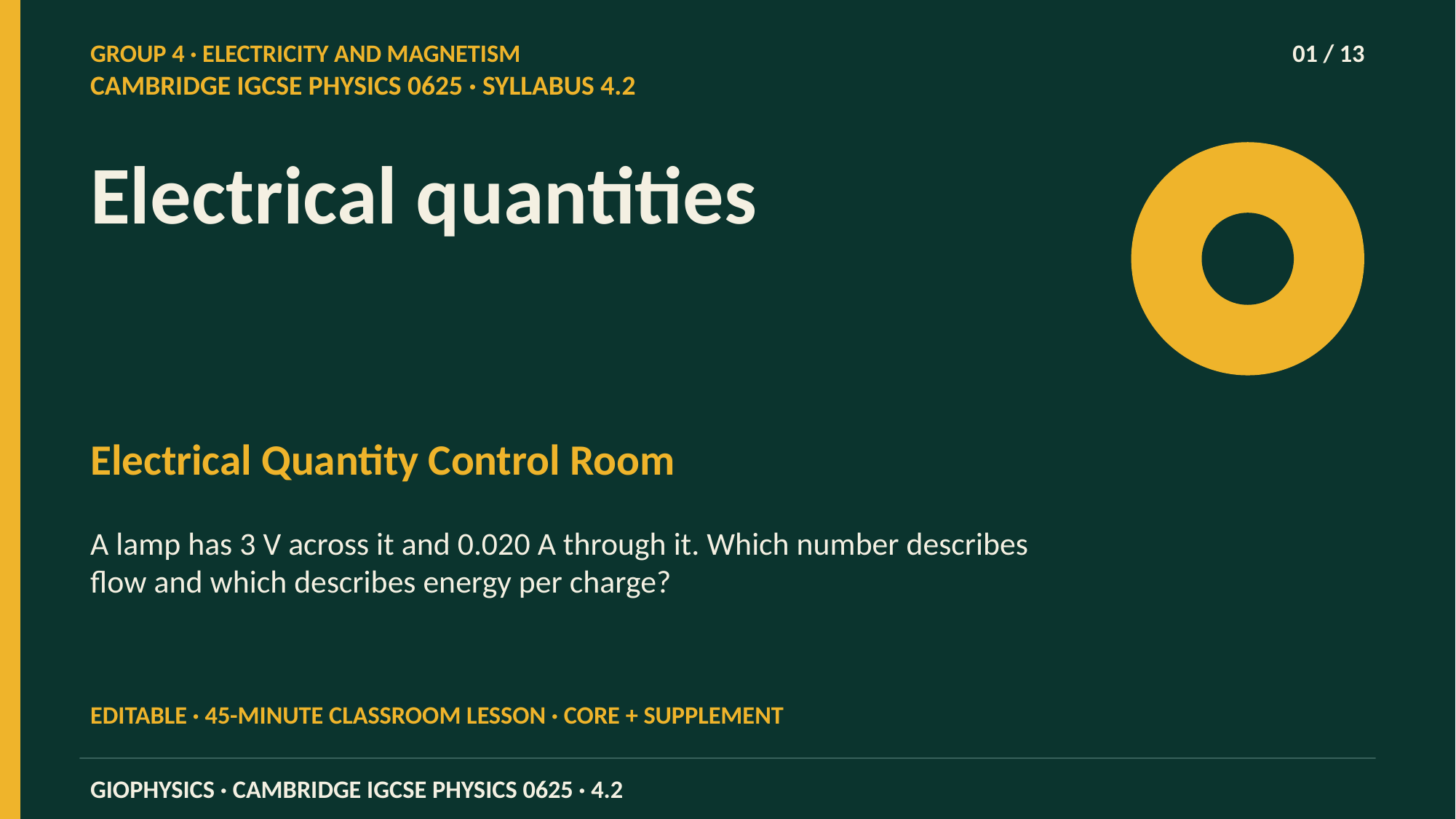

GROUP 4 · ELECTRICITY AND MAGNETISM
01 / 13
CAMBRIDGE IGCSE PHYSICS 0625 · SYLLABUS 4.2
Electrical quantities

Electrical Quantity Control Room
A lamp has 3 V across it and 0.020 A through it. Which number describes flow and which describes energy per charge?
EDITABLE · 45-MINUTE CLASSROOM LESSON · CORE + SUPPLEMENT

GIOPHYSICS · CAMBRIDGE IGCSE PHYSICS 0625 · 4.2